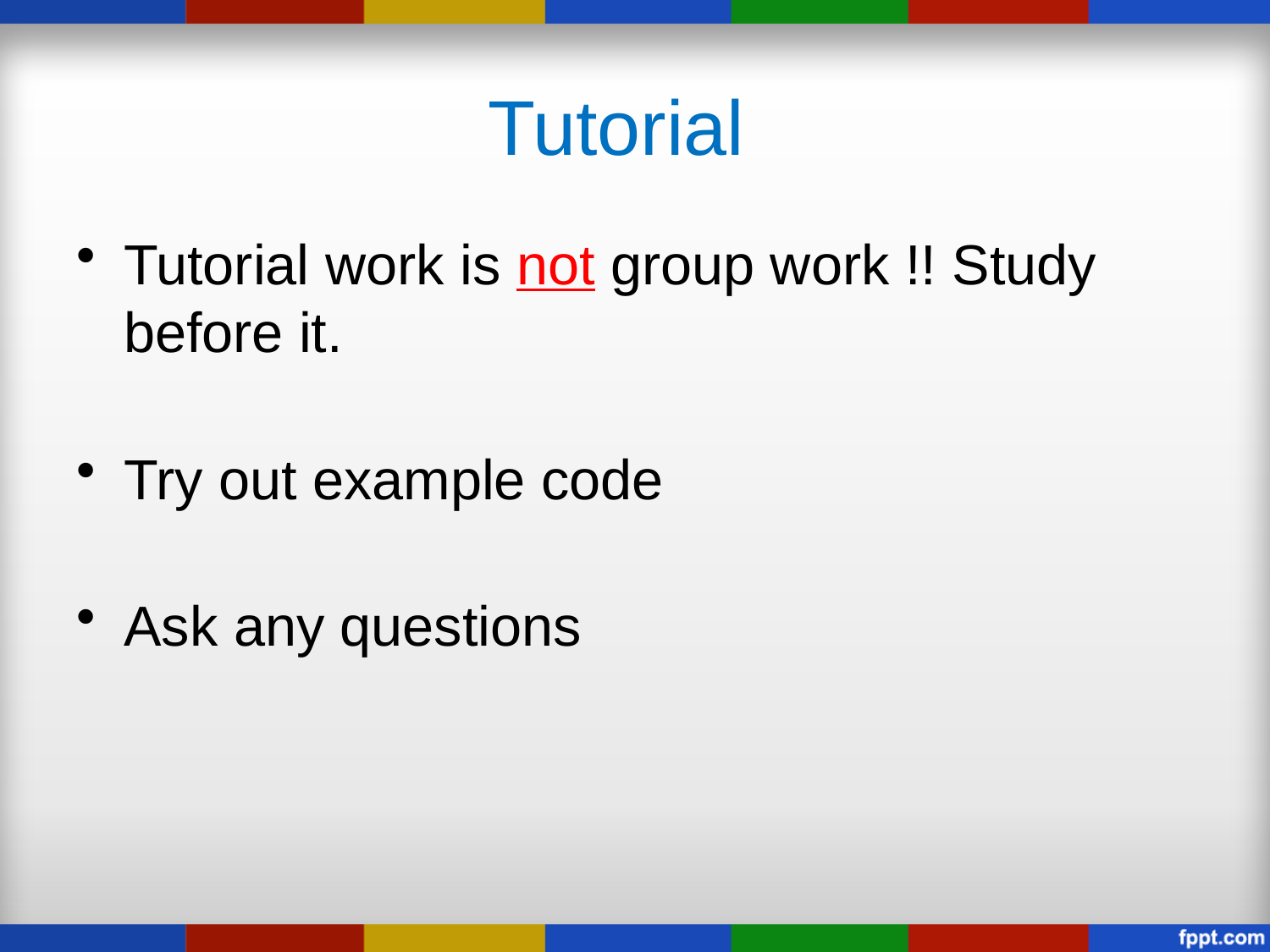

# Tutorial
Tutorial work is not group work !! Study before it.
Try out example code
Ask any questions